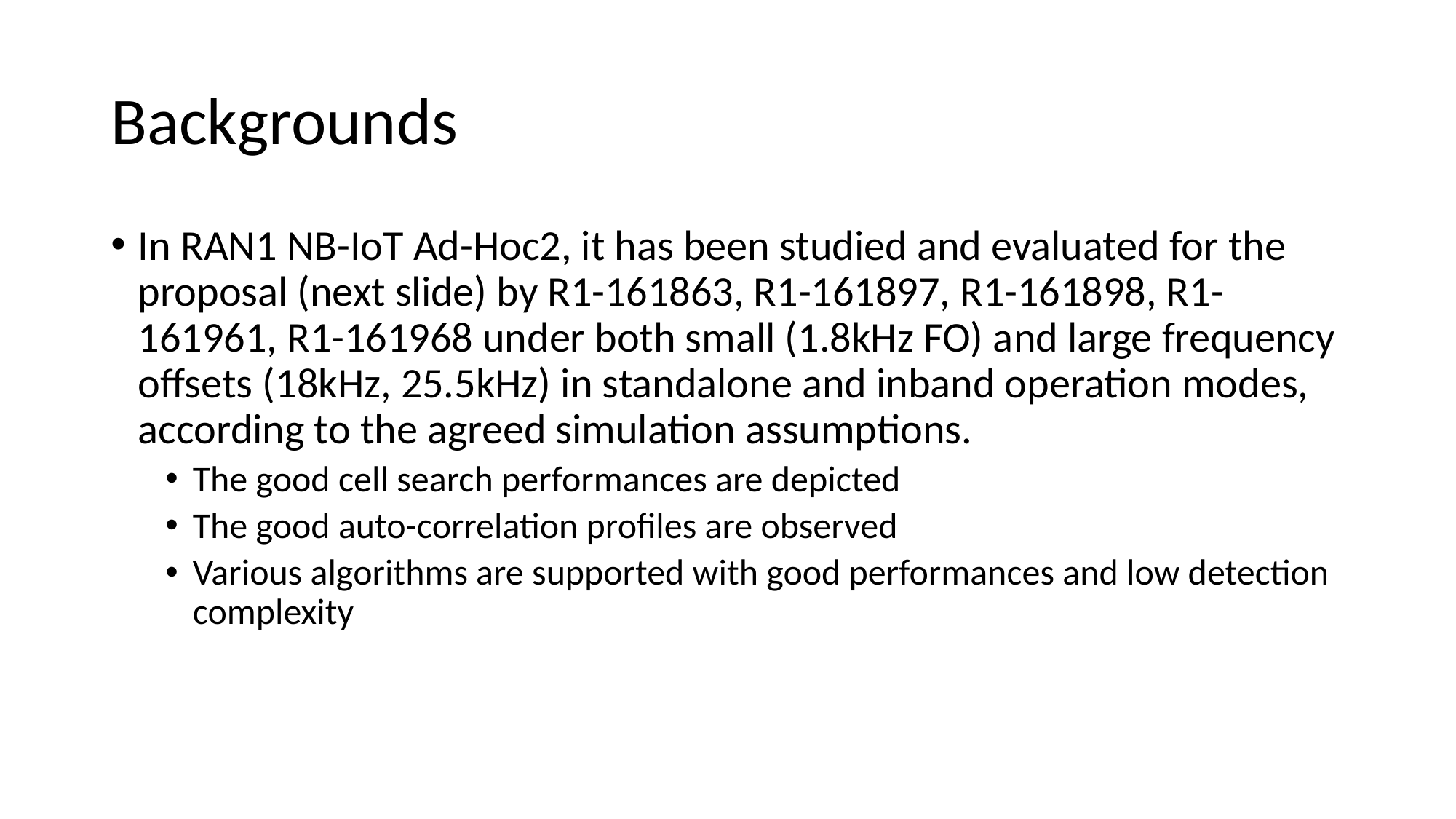

# Backgrounds
In RAN1 NB-IoT Ad-Hoc2, it has been studied and evaluated for the proposal (next slide) by R1-161863, R1-161897, R1-161898, R1-161961, R1-161968 under both small (1.8kHz FO) and large frequency offsets (18kHz, 25.5kHz) in standalone and inband operation modes, according to the agreed simulation assumptions.
The good cell search performances are depicted
The good auto-correlation profiles are observed
Various algorithms are supported with good performances and low detection complexity